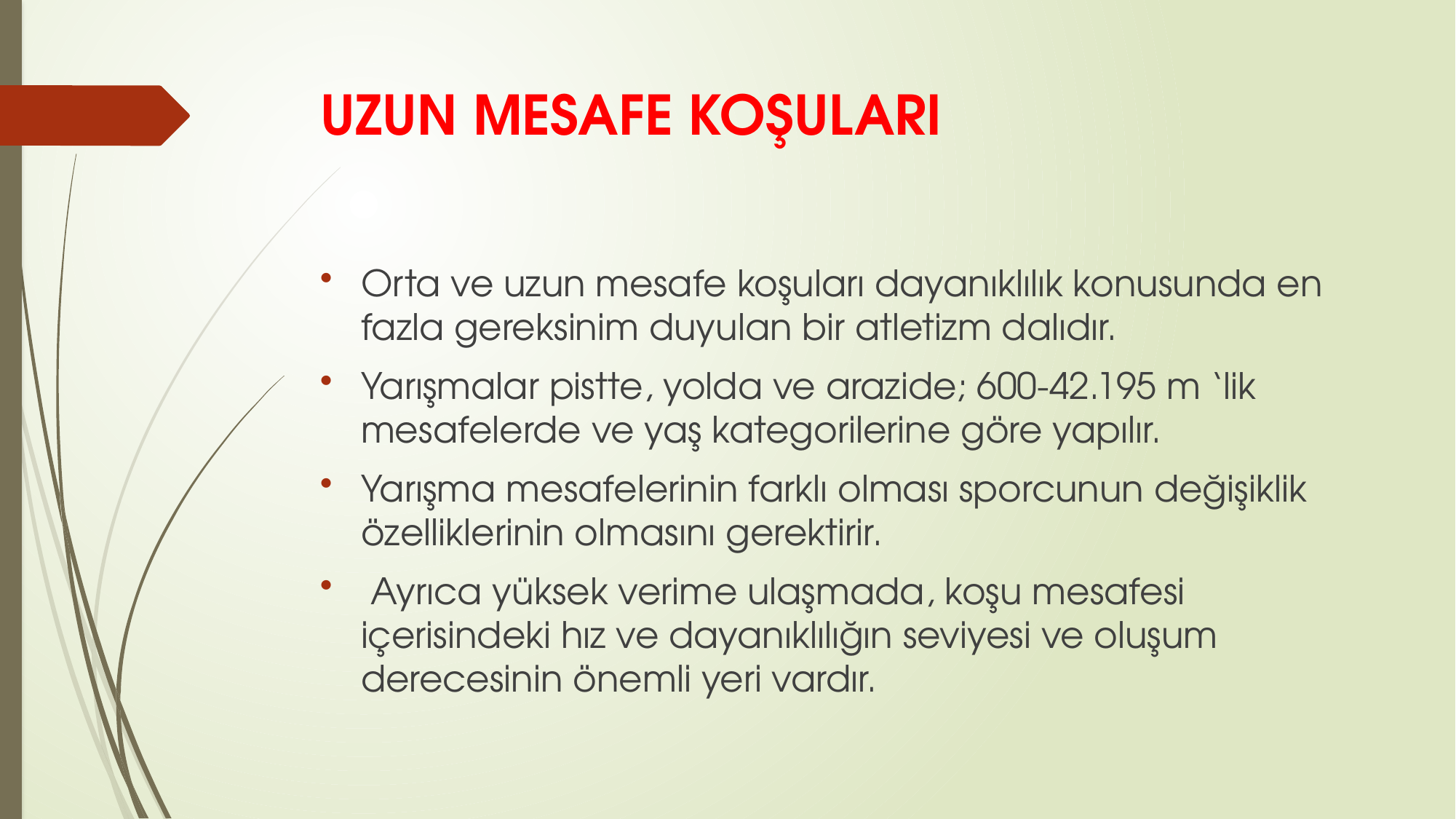

# UZUN MESAFE KOŞULARI
Orta ve uzun mesafe koşuları dayanıklılık konusunda en fazla gereksinim duyulan bir atletizm dalıdır.
Yarışmalar pistte, yolda ve arazide; 600-42.195 m ‘lik mesafelerde ve yaş kategorilerine göre yapılır.
Yarışma mesafelerinin farklı olması sporcunun değişiklik özelliklerinin olmasını gerektirir.
 Ayrıca yüksek verime ulaşmada, koşu mesafesi içerisindeki hız ve dayanıklılığın seviyesi ve oluşum derecesinin önemli yeri vardır.